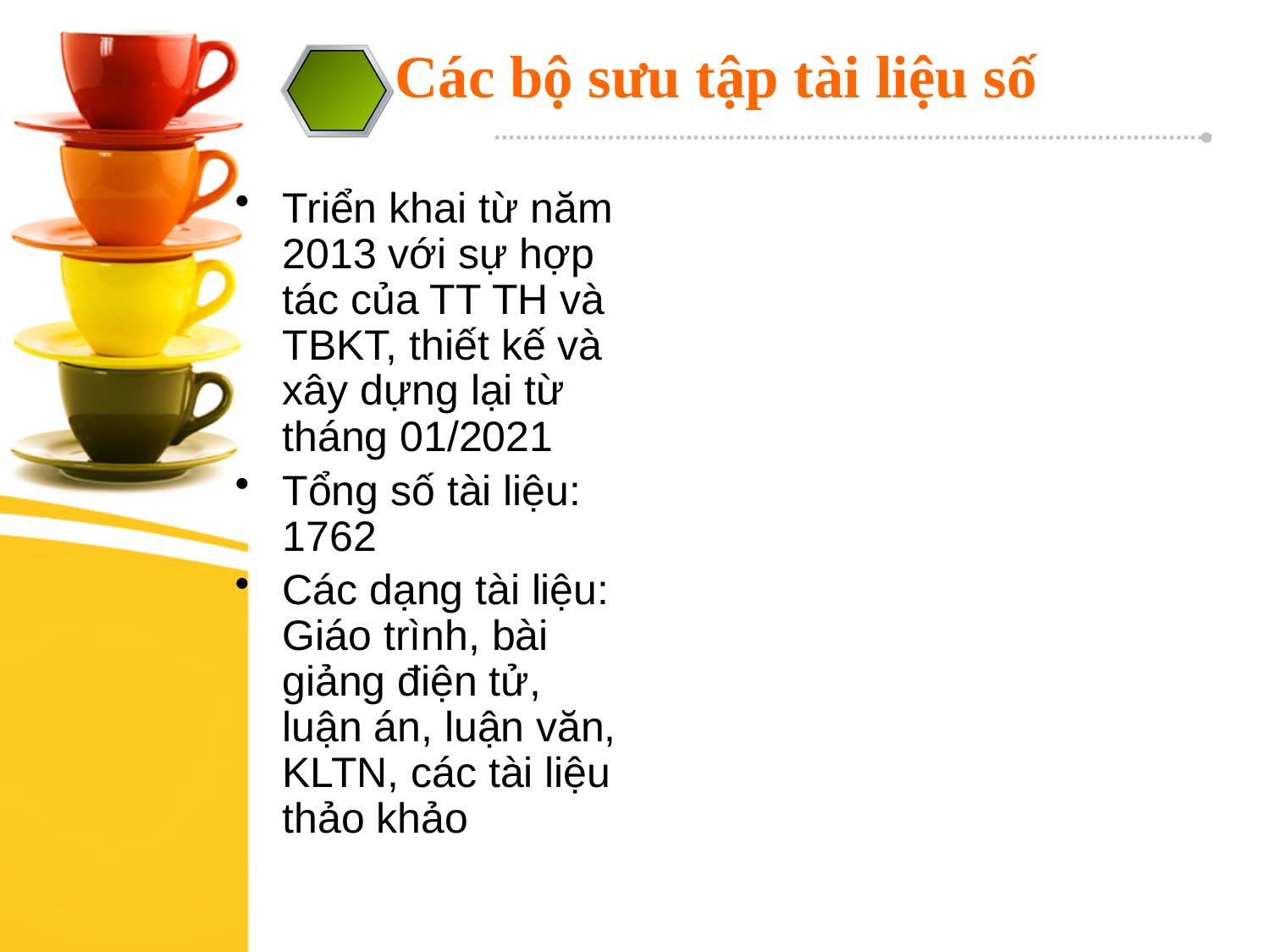

Các bộ sưu tập tài liệu số

Triển khai từ năm 2013 với sự hợp tác của TT TH và TBKT, thiết kế và xây dựng lại từ tháng 01/2021
Tổng số tài liệu: 1762
Các dạng tài liệu: Giáo trình, bài giảng điện tử, luận án, luận văn, KLTN, các tài liệu thảo khảo